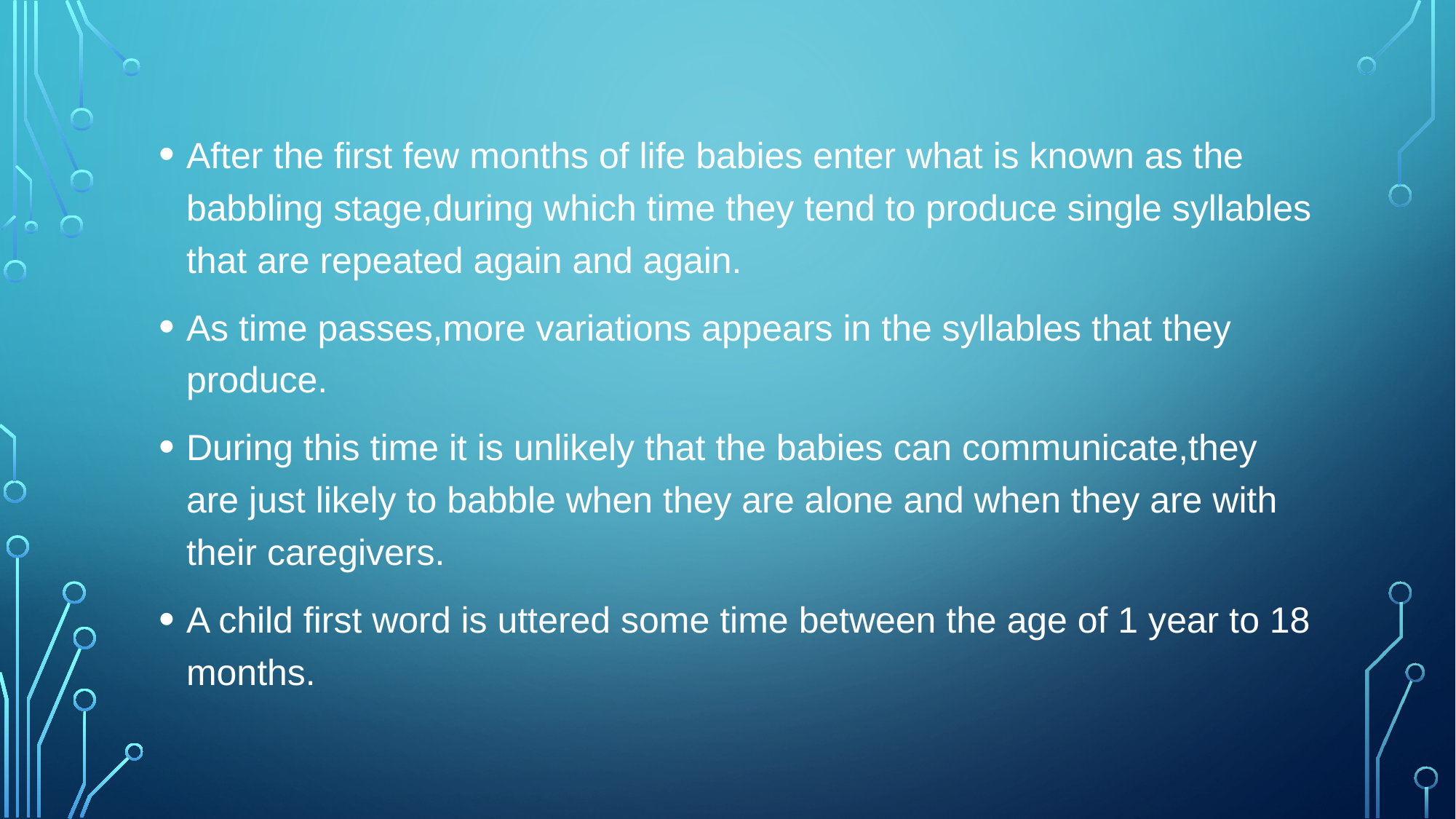

After the first few months of life babies enter what is known as the babbling stage,during which time they tend to produce single syllables that are repeated again and again.
As time passes,more variations appears in the syllables that they produce.
During this time it is unlikely that the babies can communicate,they are just likely to babble when they are alone and when they are with their caregivers.
A child first word is uttered some time between the age of 1 year to 18 months.